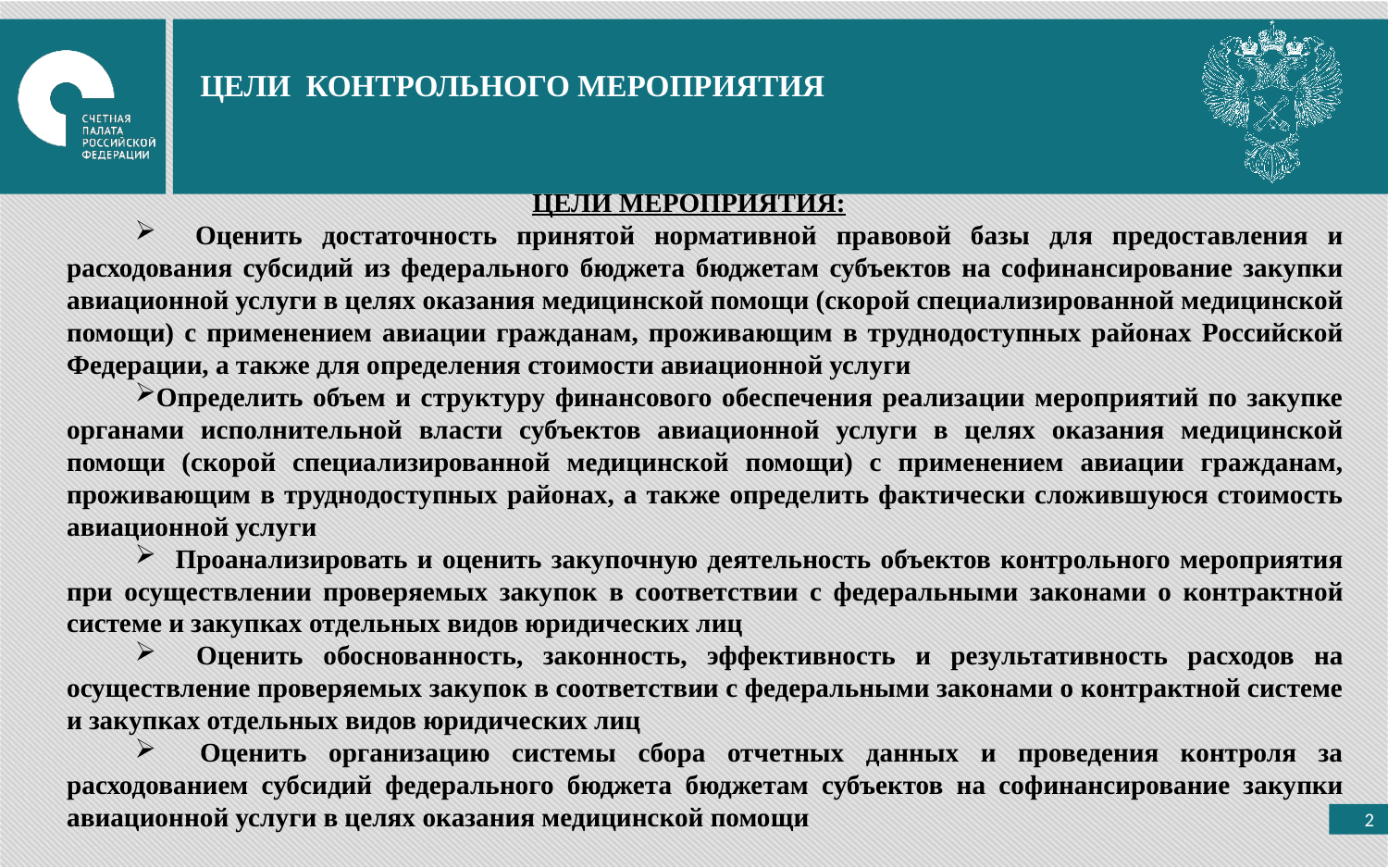

ЦЕЛИ  КОНТРОЛЬНОГО МЕРОПРИЯТИЯ
ЦЕЛИ МЕРОПРИЯТИЯ:
  Оценить достаточность принятой нормативной правовой базы для предоставления и расходования субсидий из федерального бюджета бюджетам субъектов на софинансирование закупки авиационной услуги в целях оказания медицинской помощи (скорой специализированной медицинской помощи) с применением авиации гражданам, проживающим в труднодоступных районах Российской Федерации, а также для определения стоимости авиационной услуги
Определить объем и структуру финансового обеспечения реализации мероприятий по закупке органами исполнительной власти субъектов авиационной услуги в целях оказания медицинской помощи (скорой специализированной медицинской помощи) с применением авиации гражданам, проживающим в труднодоступных районах, а также определить фактически сложившуюся стоимость авиационной услуги
  Проанализировать и оценить закупочную деятельность объектов контрольного мероприятия при осуществлении проверяемых закупок в соответствии с федеральными законами о контрактной системе и закупках отдельных видов юридических лиц
  Оценить обоснованность, законность, эффективность и результативность расходов на осуществление проверяемых закупок в соответствии с федеральными законами о контрактной системе и закупках отдельных видов юридических лиц
  Оценить организацию системы сбора отчетных данных и проведения контроля за расходованием субсидий федерального бюджета бюджетам субъектов на софинансирование закупки авиационной услуги в целях оказания медицинской помощи